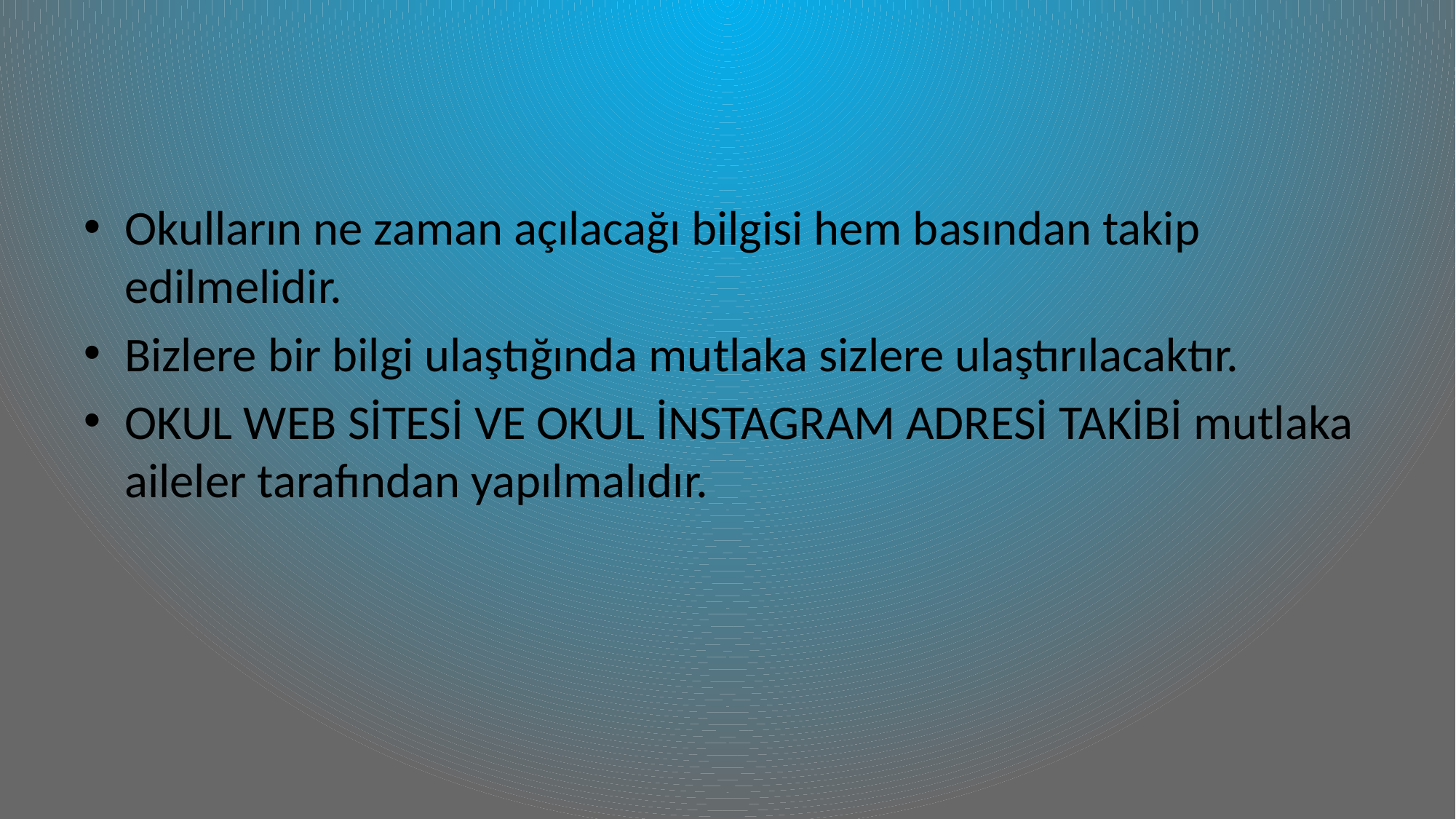

#
Okulların ne zaman açılacağı bilgisi hem basından takip edilmelidir.
Bizlere bir bilgi ulaştığında mutlaka sizlere ulaştırılacaktır.
OKUL WEB SİTESİ VE OKUL İNSTAGRAM ADRESİ TAKİBİ mutlaka aileler tarafından yapılmalıdır.